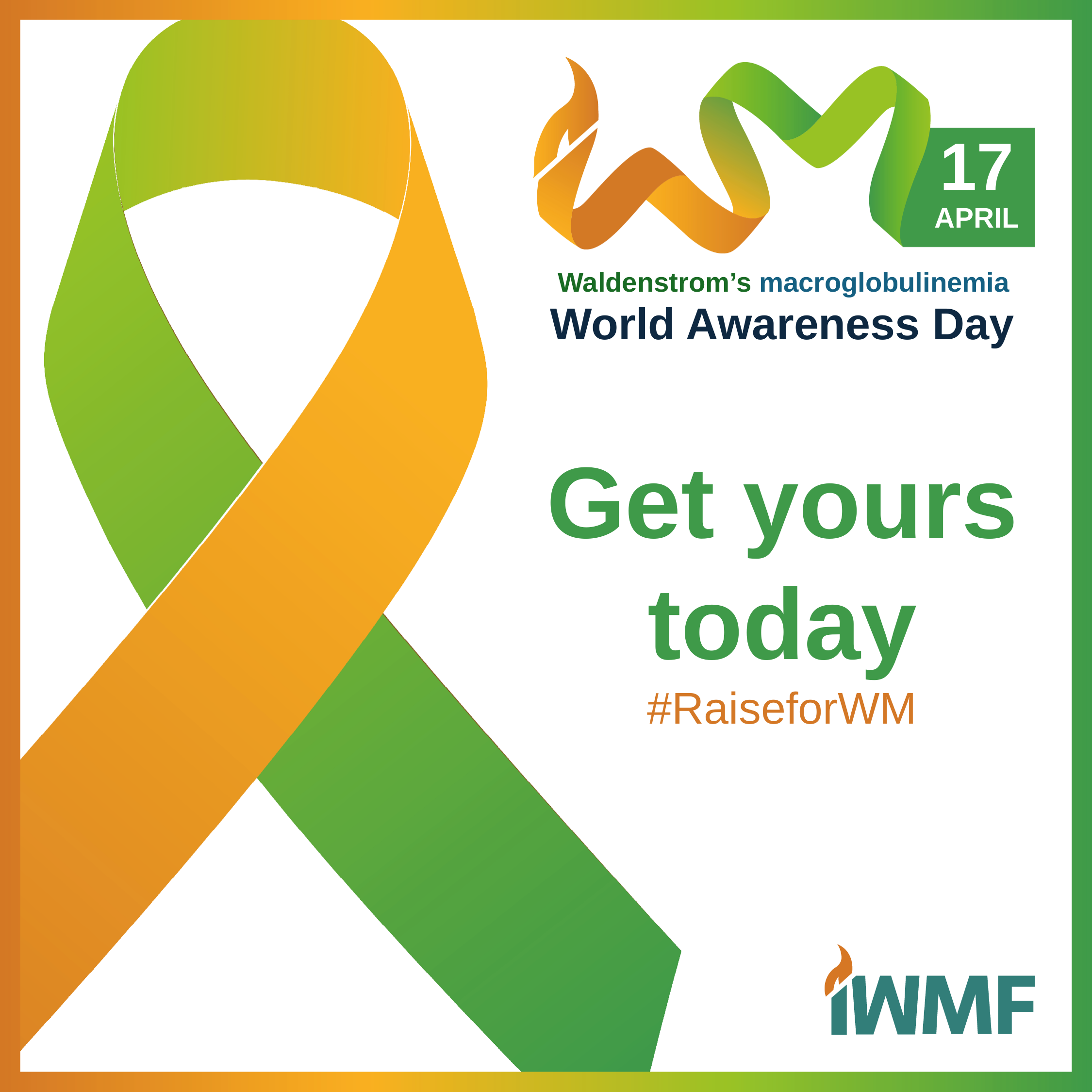

17
APRIL
Waldenstrom’s macroglobulinemia
World Awareness Day
Get yours today
#RaiseforWM